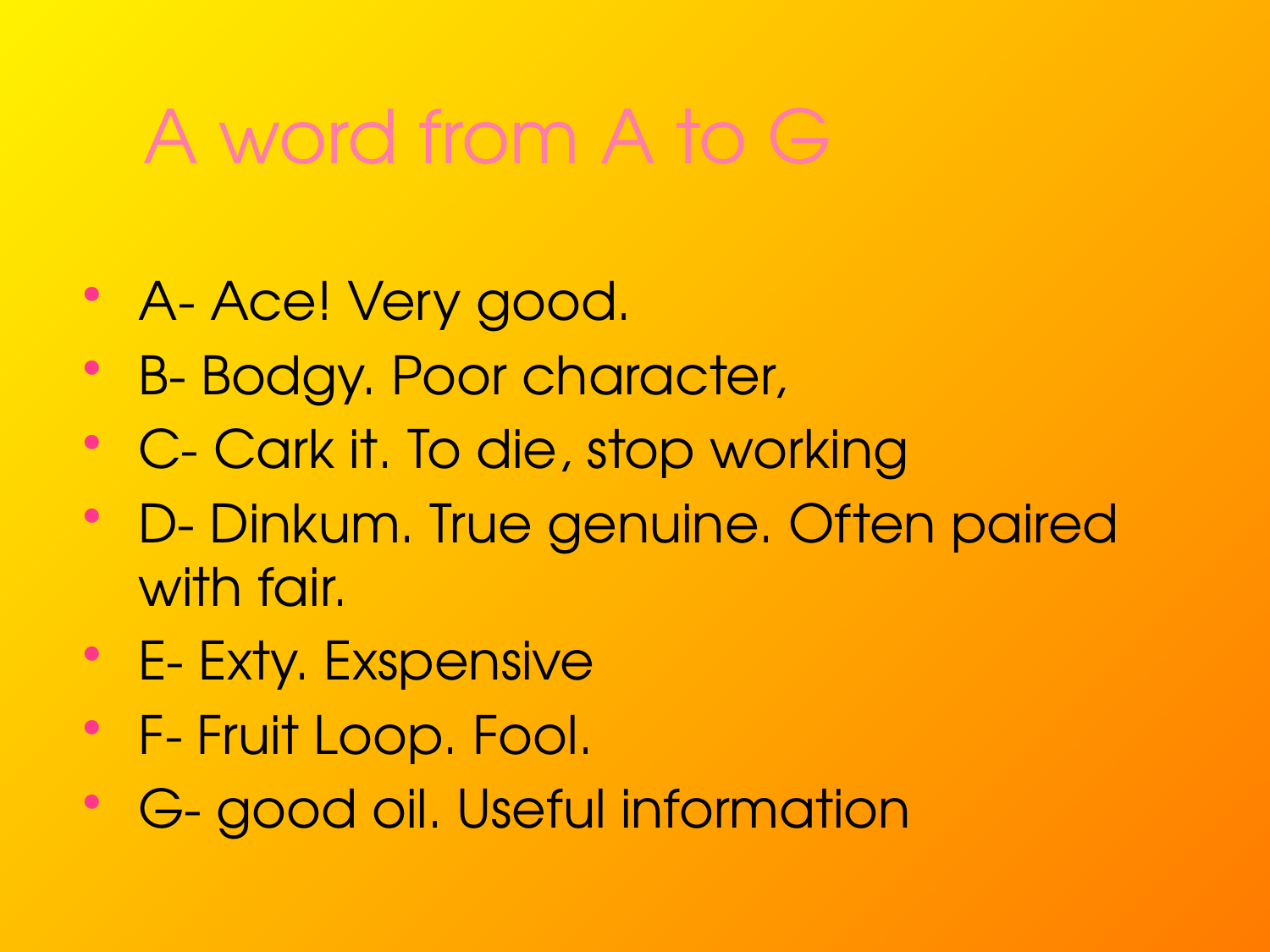

# A word from A to G
A- Ace! Very good.
B- Bodgy. Poor character,
C- Cark it. To die, stop working
D- Dinkum. True genuine. Often paired with fair.
E- Exty. Exspensive
F- Fruit Loop. Fool.
G- good oil. Useful information